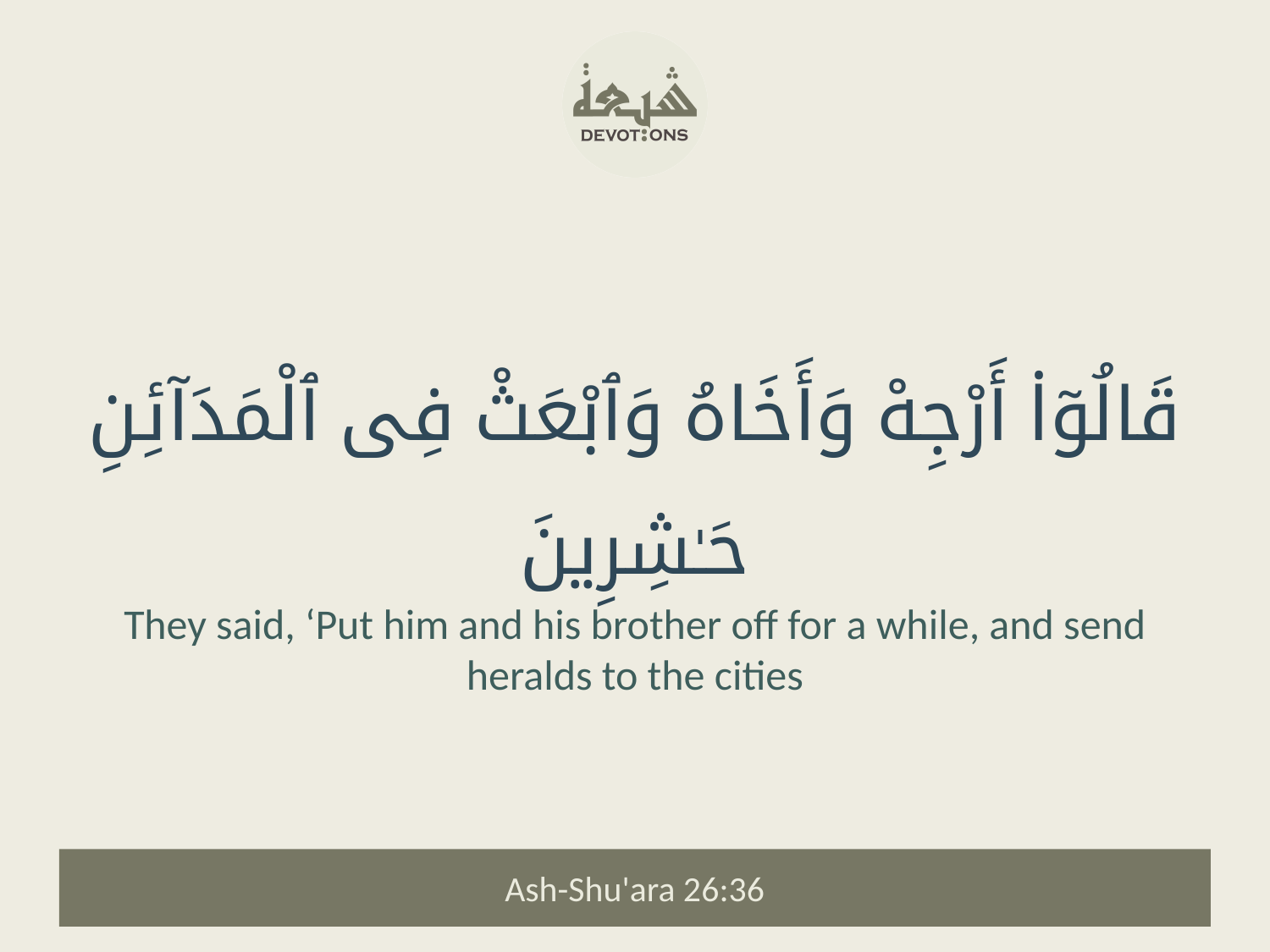

قَالُوٓا۟ أَرْجِهْ وَأَخَاهُ وَٱبْعَثْ فِى ٱلْمَدَآئِنِ حَـٰشِرِينَ
They said, ‘Put him and his brother off for a while, and send heralds to the cities
Ash-Shu'ara 26:36